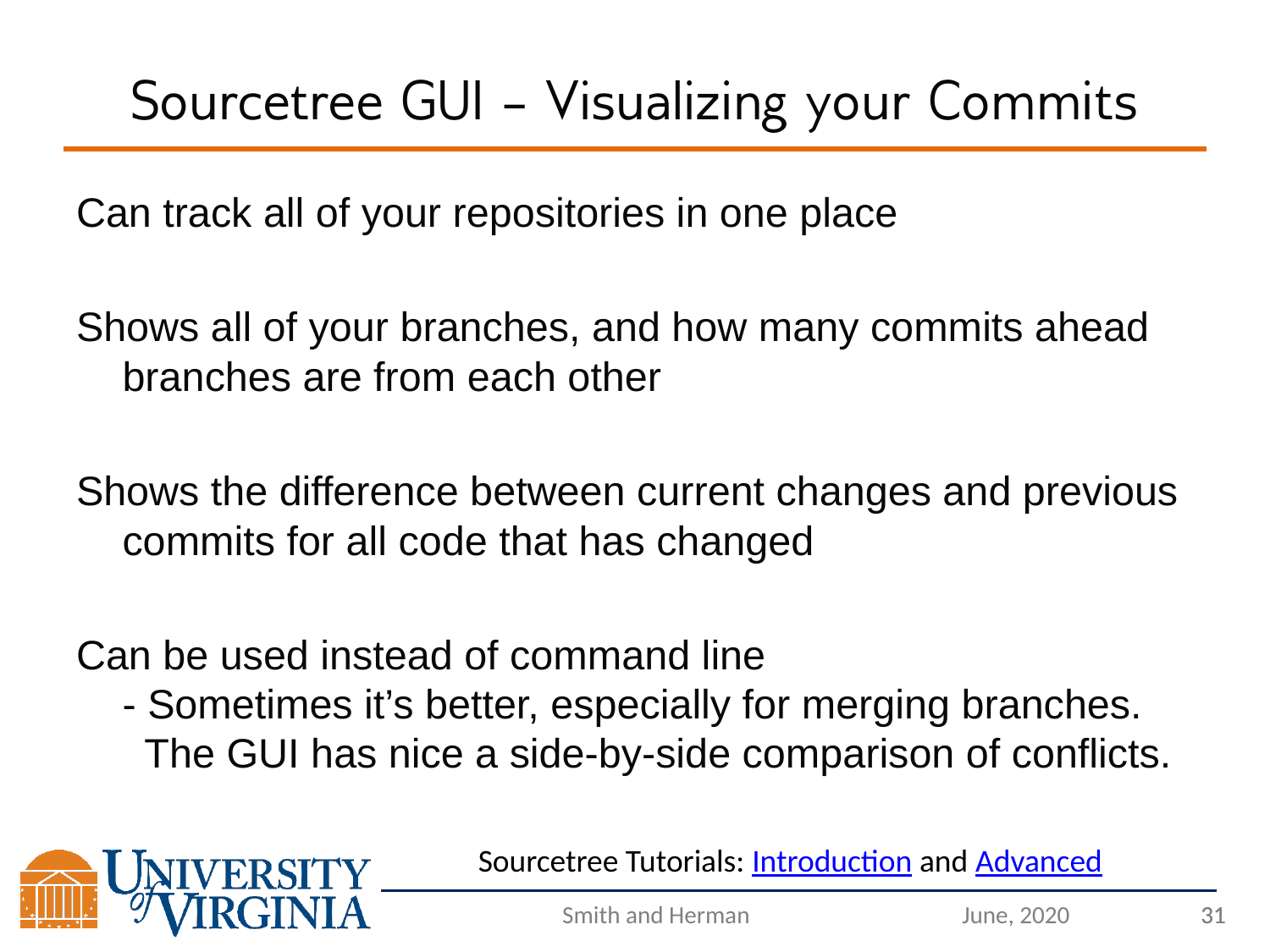

# Sourcetree GUI – Visualizing your Commits
Can track all of your repositories in one place

Shows all of your branches, and how many commits ahead branches are from each other

Shows the difference between current changes and previous commits for all code that has changed

Can be used instead of command line
- Sometimes it’s better, especially for merging branches.
  The GUI has nice a side-by-side comparison of conflicts.

Sourcetree Tutorials: Introduction and Advanced